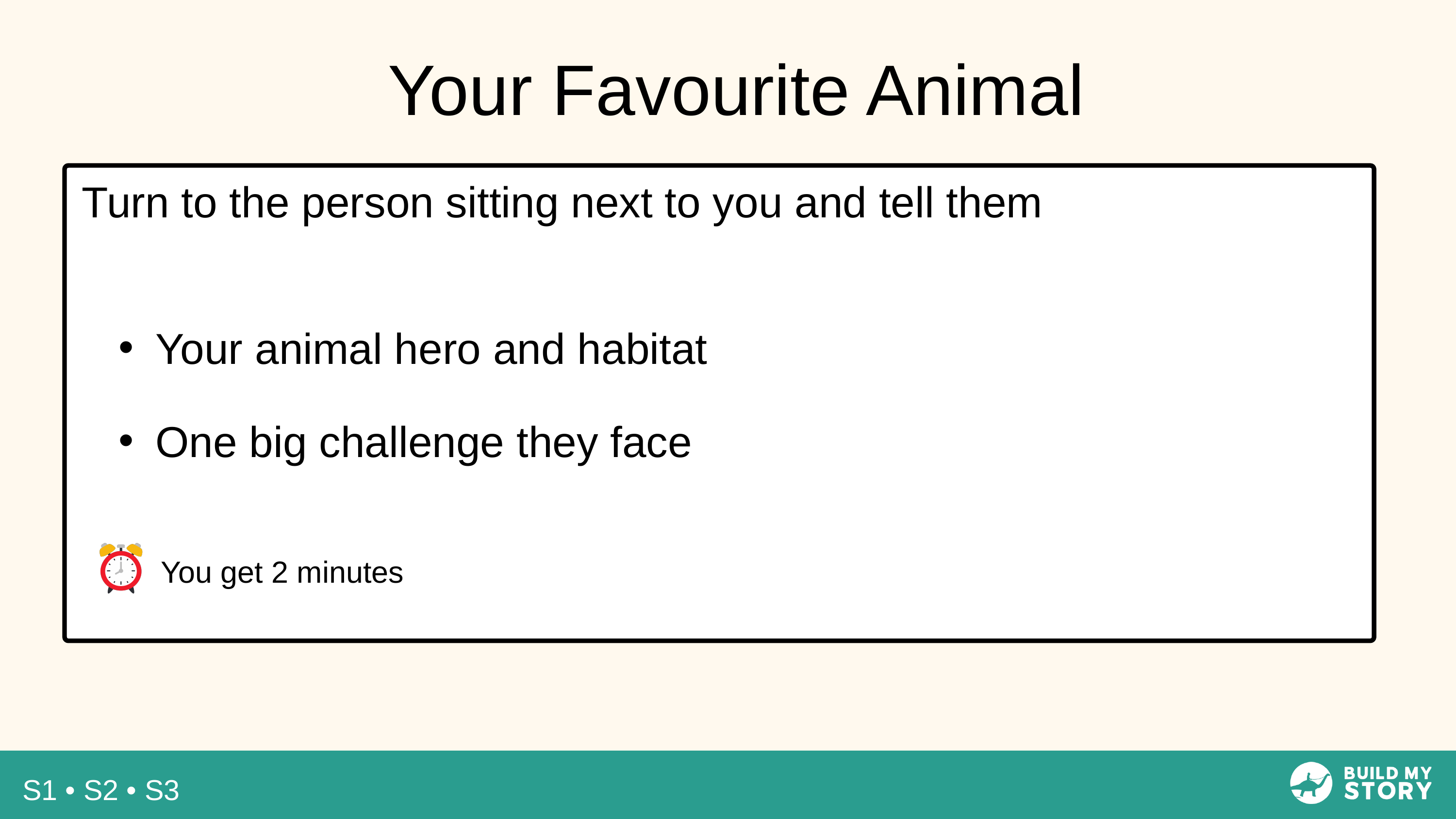

Your Favourite Animal
Turn to the person sitting next to you and tell them

Your animal hero and habitat
One big challenge they face

You get 2 minutes

S1 • S2 • S3